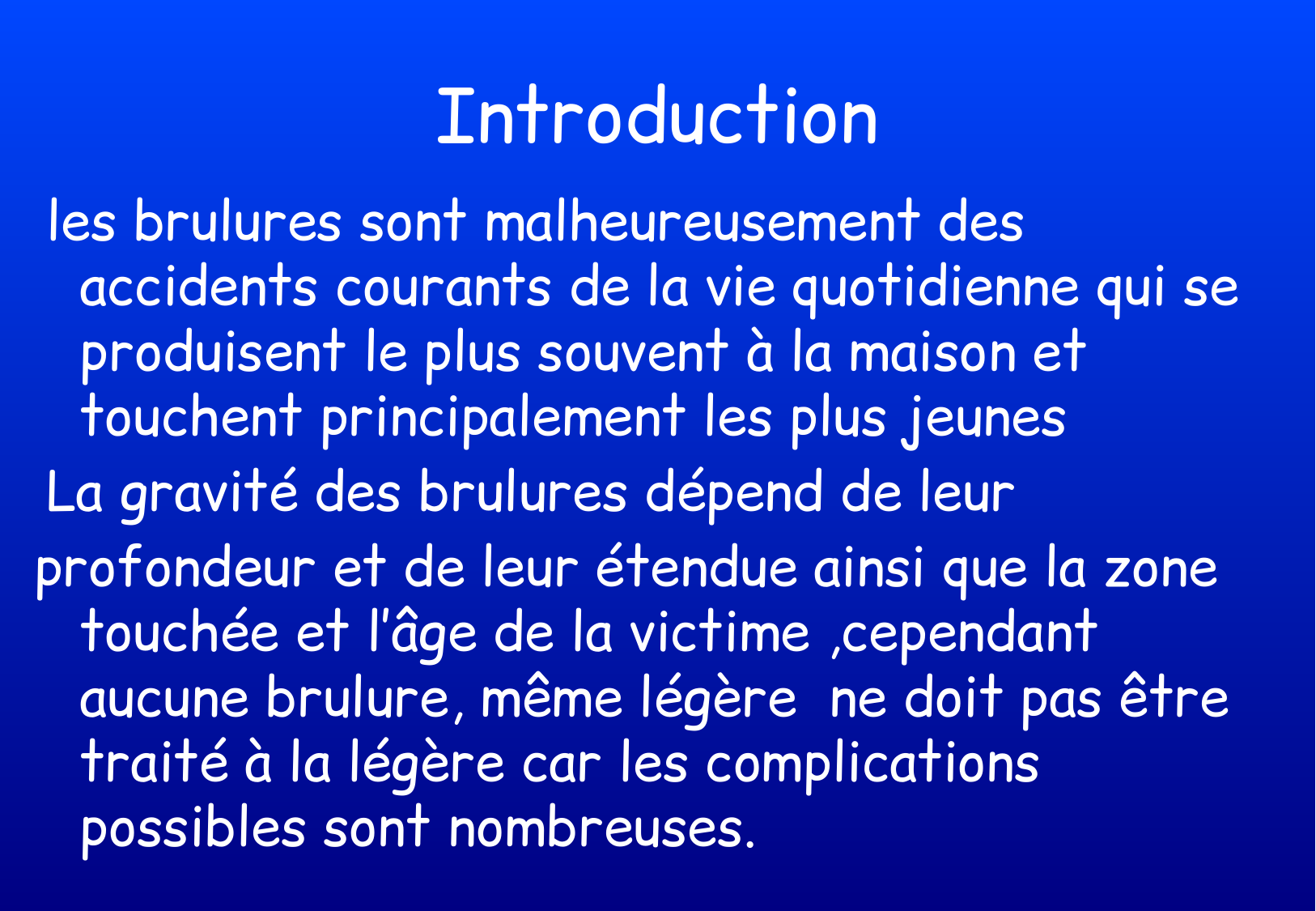

# Introduction
 les brulures sont malheureusement des accidents courants de la vie quotidienne qui se produisent le plus souvent à la maison et touchent principalement les plus jeunes
 La gravité des brulures dépend de leur
profondeur et de leur étendue ainsi que la zone touchée et l’âge de la victime ,cependant aucune brulure, même légère  ne doit pas être traité à la légère car les complications possibles sont nombreuses.